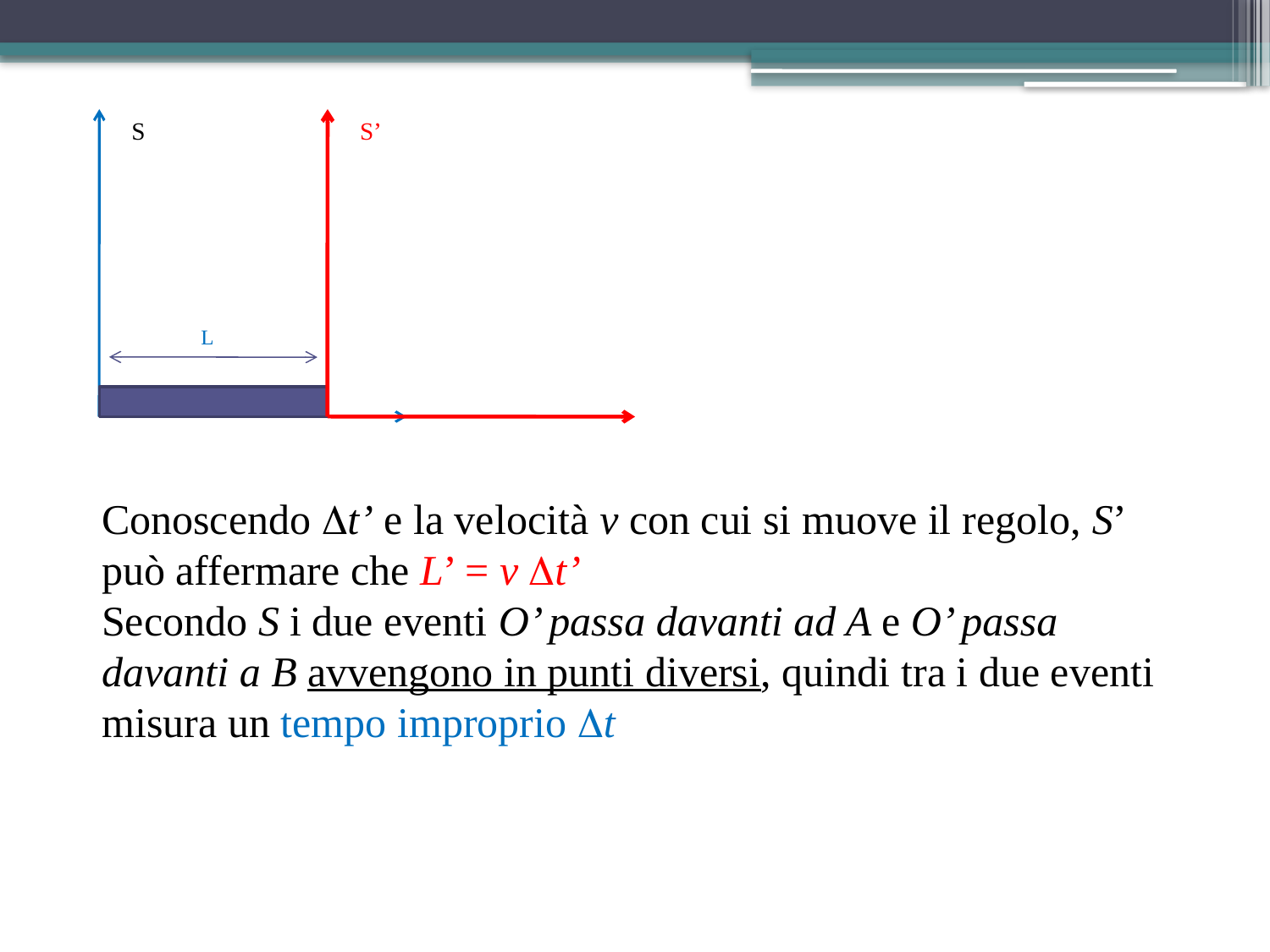

S’
S
L

Conoscendo Δt’ e la velocità v con cui si muove il regolo, S’ può affermare che L’ = v Δt’
Secondo S i due eventi O’ passa davanti ad A e O’ passa davanti a B avvengono in punti diversi, quindi tra i due eventi misura un tempo improprio Δt